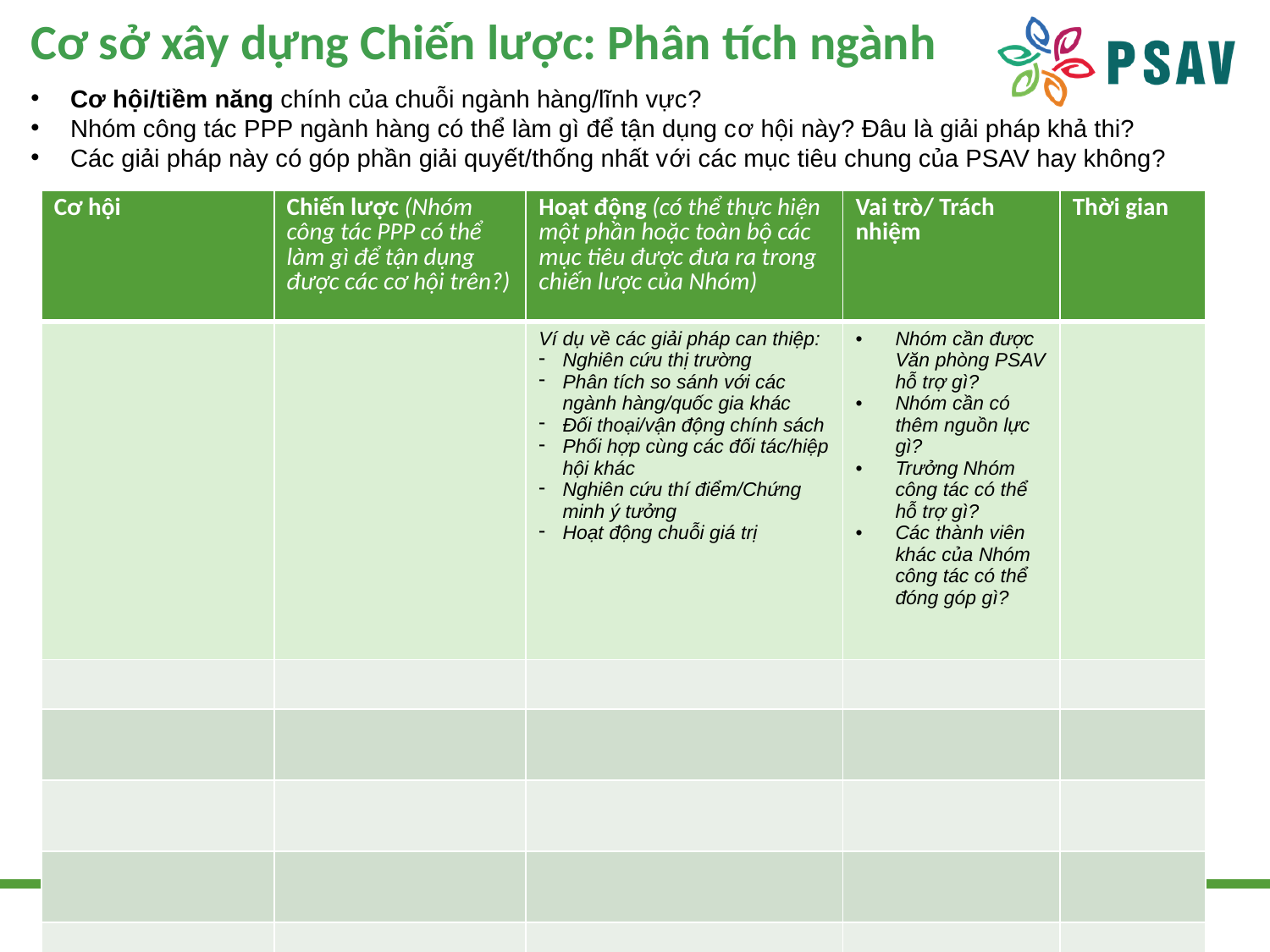

Cơ sở xây dựng Chiến lược: Phân tích ngành
Cơ hội/tiềm năng chính của chuỗi ngành hàng/lĩnh vực?
Nhóm công tác PPP ngành hàng có thể làm gì để tận dụng cơ hội này? Đâu là giải pháp khả thi?
Các giải pháp này có góp phần giải quyết/thống nhất với các mục tiêu chung của PSAV hay không?

| Cơ hội | Chiến lược (Nhóm công tác PPP có thể làm gì để tận dụng được các cơ hội trên?) | Hoạt động (có thể thực hiện một phần hoặc toàn bộ các mục tiêu được đưa ra trong chiến lược của Nhóm) | Vai trò/ Trách nhiệm | Thời gian |
| --- | --- | --- | --- | --- |
|  |  | Ví dụ về các giải pháp can thiệp: Nghiên cứu thị trường Phân tích so sánh với các ngành hàng/quốc gia khác Đối thoại/vận động chính sách Phối hợp cùng các đối tác/hiệp hội khác Nghiên cứu thí điểm/Chứng minh ý tưởng Hoạt động chuỗi giá trị | Nhóm cần được Văn phòng PSAV hỗ trợ gì? Nhóm cần có thêm nguồn lực gì? Trưởng Nhóm công tác có thể hỗ trợ gì? Các thành viên khác của Nhóm công tác có thể đóng góp gì? |  |
|  |  |  |  |  |
|  |  |  |  |  |
|  |  |  |  |  |
|  |  |  |  |  |
|  |  |  |  |  |
4